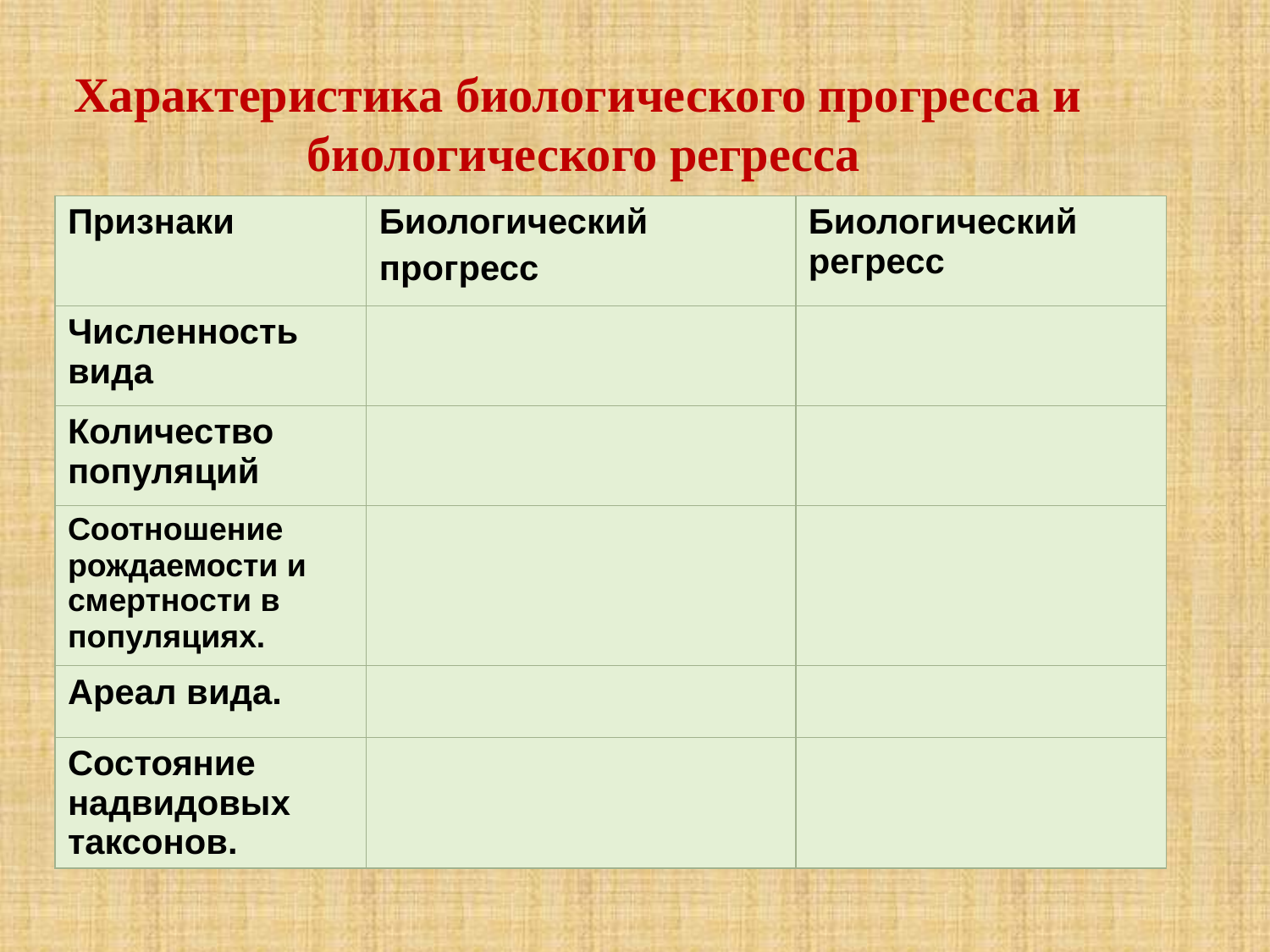

Характеристика биологического прогресса и
 биологического регресса

| Признаки | Биологический прогресс | Биологический регресс |
| --- | --- | --- |
| Численность вида |  |  |
| Количество популяций |  |  |
| Соотношение рождаемости и смертности в популяциях. |  |  |
| Ареал вида. |  |  |
| Состояние надвидовых таксонов. |  |  |